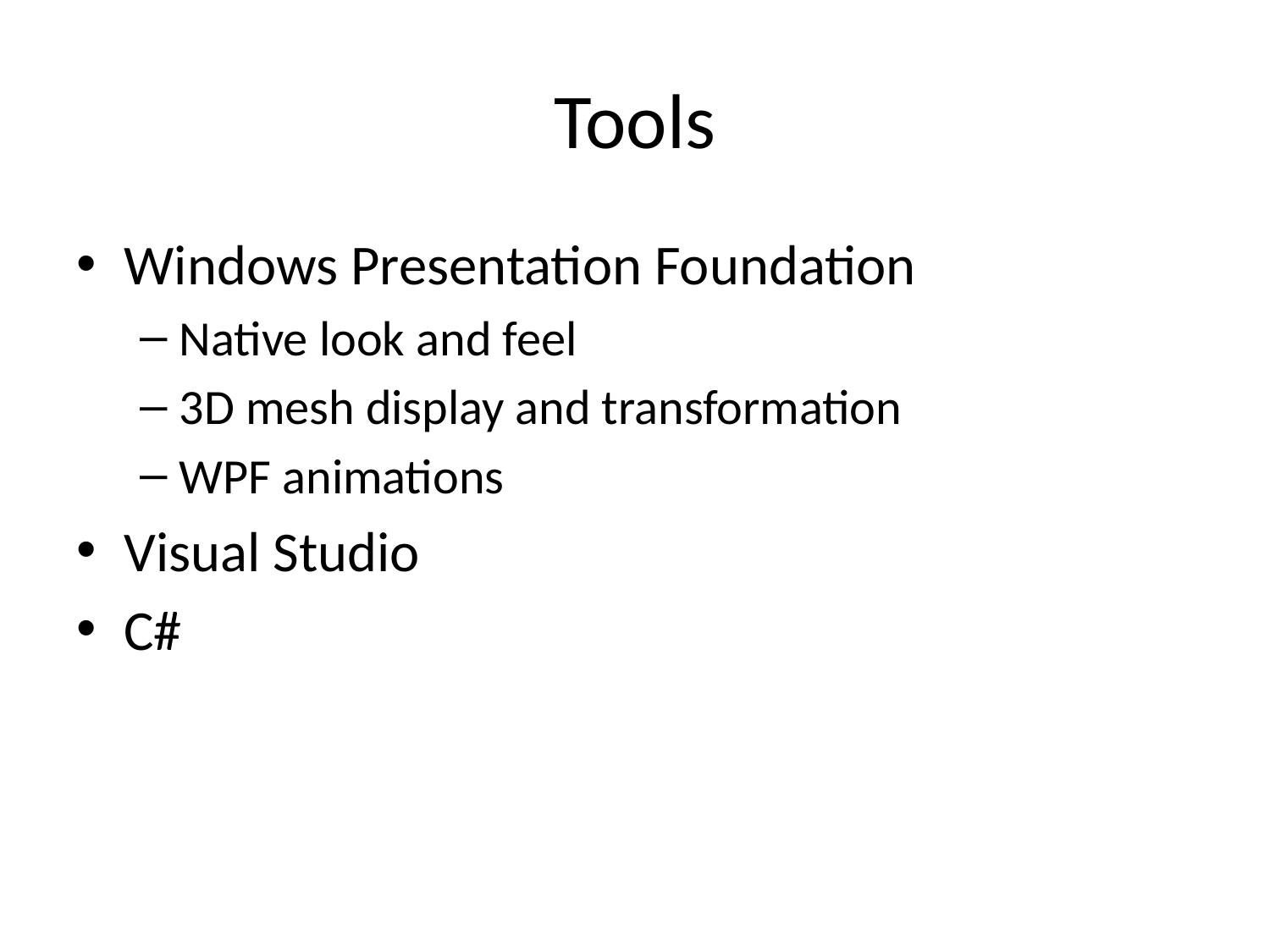

# Tools
Windows Presentation Foundation
Native look and feel
3D mesh display and transformation
WPF animations
Visual Studio
C#